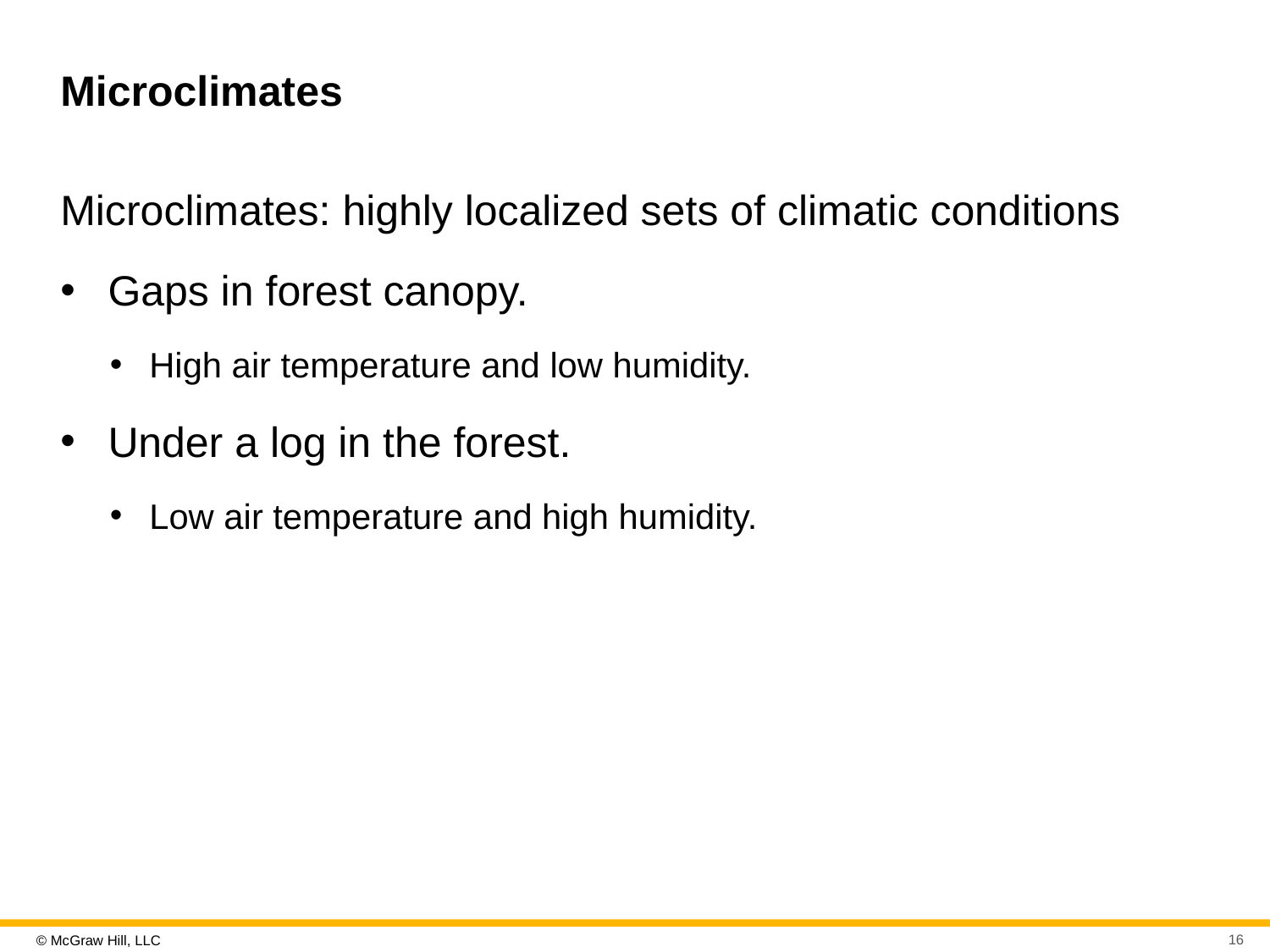

# Microclimates
Microclimates: highly localized sets of climatic conditions
Gaps in forest canopy.
High air temperature and low humidity.
Under a log in the forest.
Low air temperature and high humidity.
16